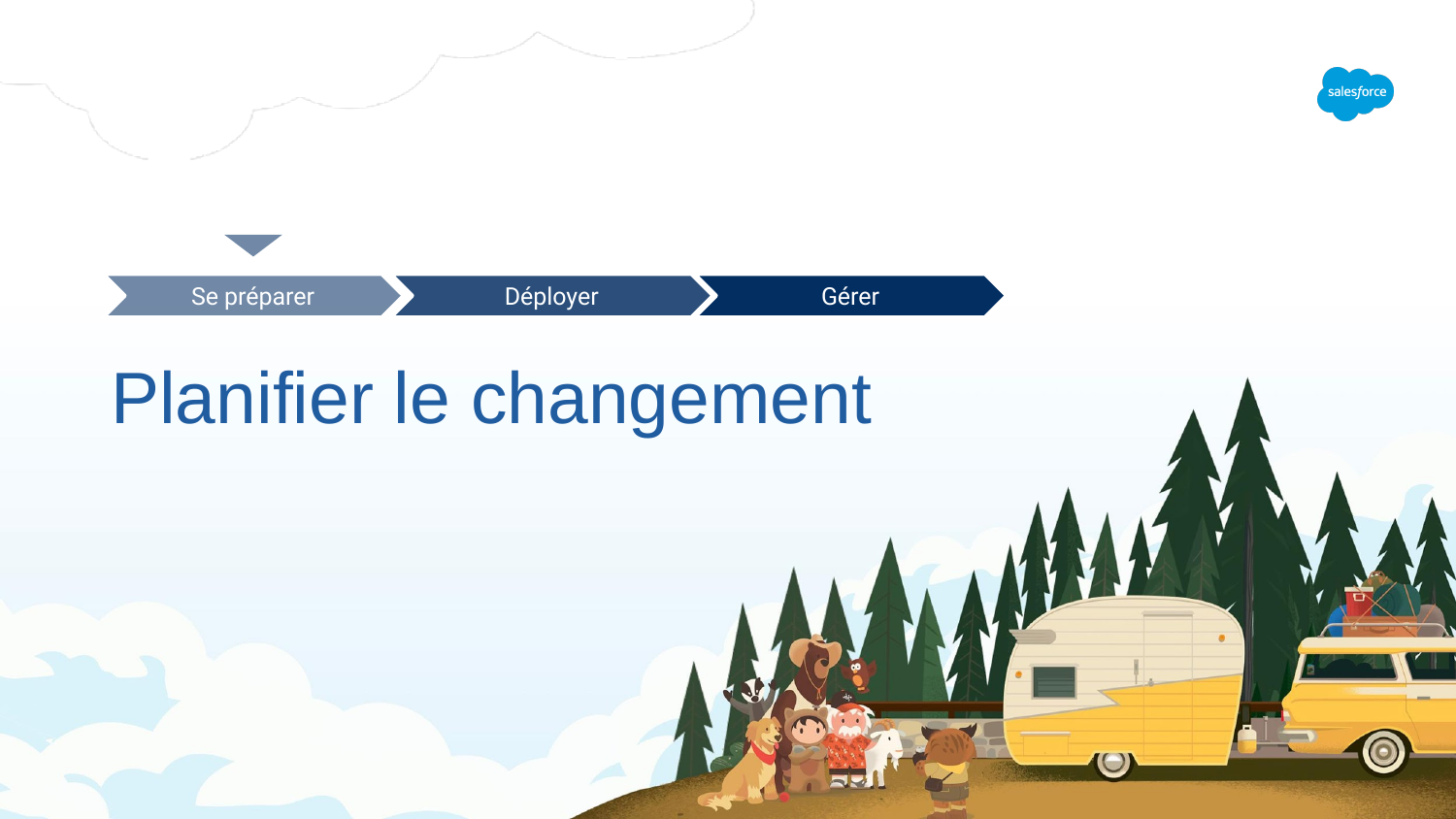

Se préparer
Déployer
Gérer
# Planifier le changement